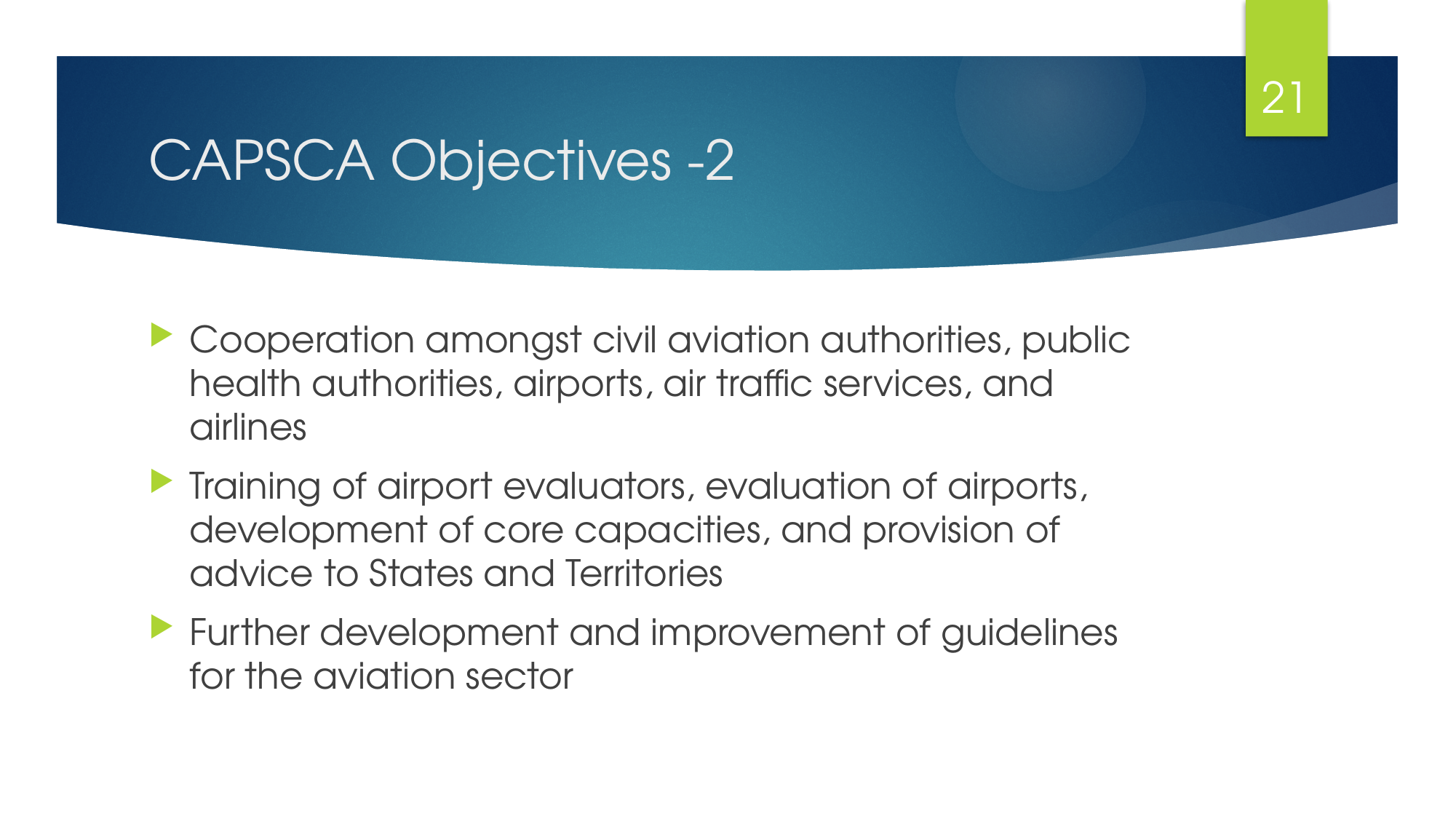

21
# CAPSCA Objectives -2
Cooperation amongst civil aviation authorities, public health authorities, airports, air traffic services, and airlines
Training of airport evaluators, evaluation of airports, development of core capacities, and provision of advice to States and Territories
Further development and improvement of guidelines for the aviation sector